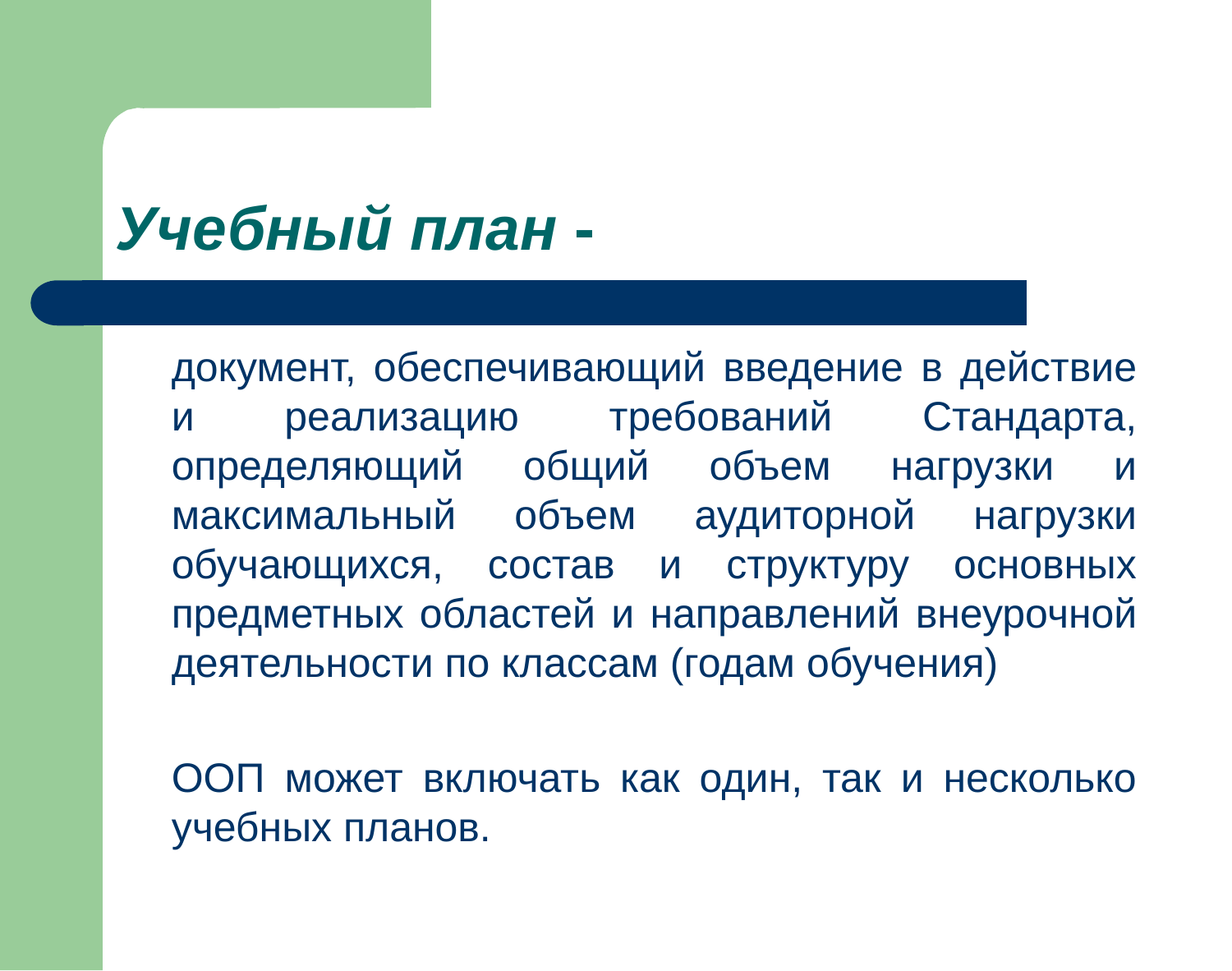

# Учебный план -
	документ, обеспечивающий введение в действие и реализацию требований Стандарта, определяющий общий объем нагрузки и максимальный объем аудиторной нагрузки обучающихся, состав и структуру основных предметных областей и направлений внеурочной деятельности по классам (годам обучения)

	ООП может включать как один, так и несколько учебных планов.